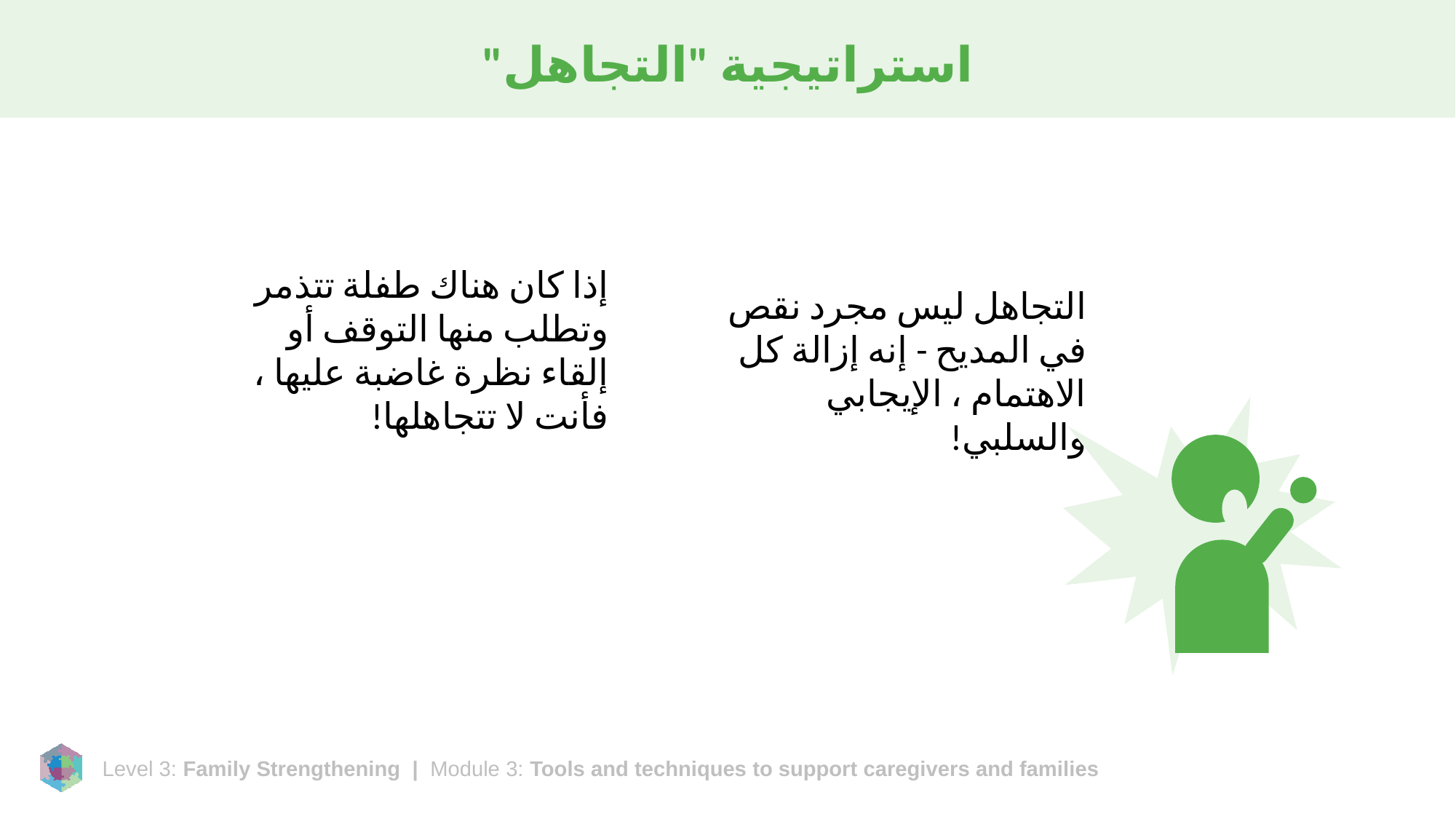

# استراتيجية "التجاهل"
إذا كان هناك طفلة تتذمر وتطلب منها التوقف أو إلقاء نظرة غاضبة عليها ، فأنت لا تتجاهلها!
التجاهل ليس مجرد نقص في المديح - إنه إزالة كل الاهتمام ، الإيجابي والسلبي!